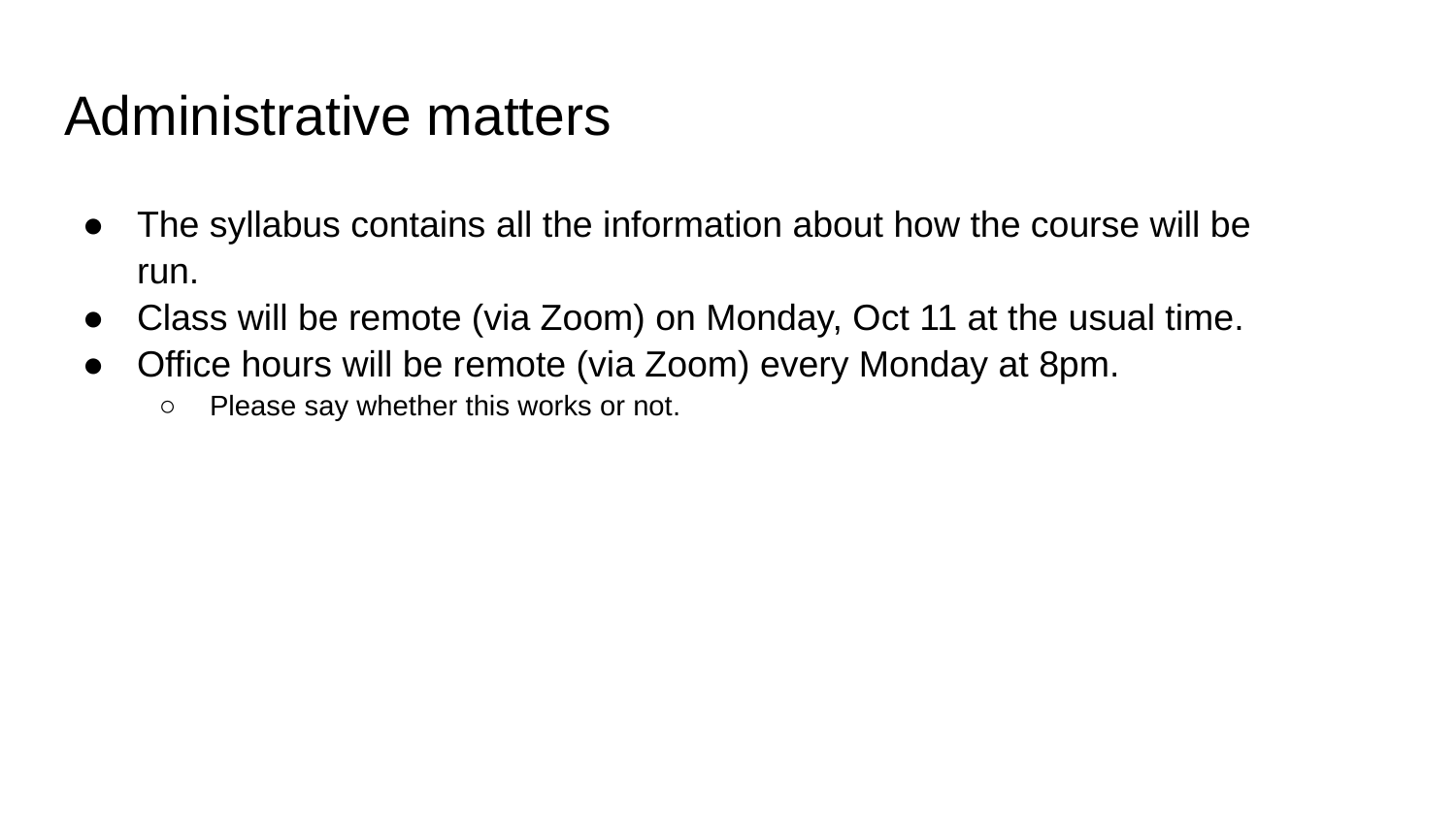

# Administrative matters
The syllabus contains all the information about how the course will be run.
Class will be remote (via Zoom) on Monday, Oct 11 at the usual time.
Office hours will be remote (via Zoom) every Monday at 8pm.
Please say whether this works or not.